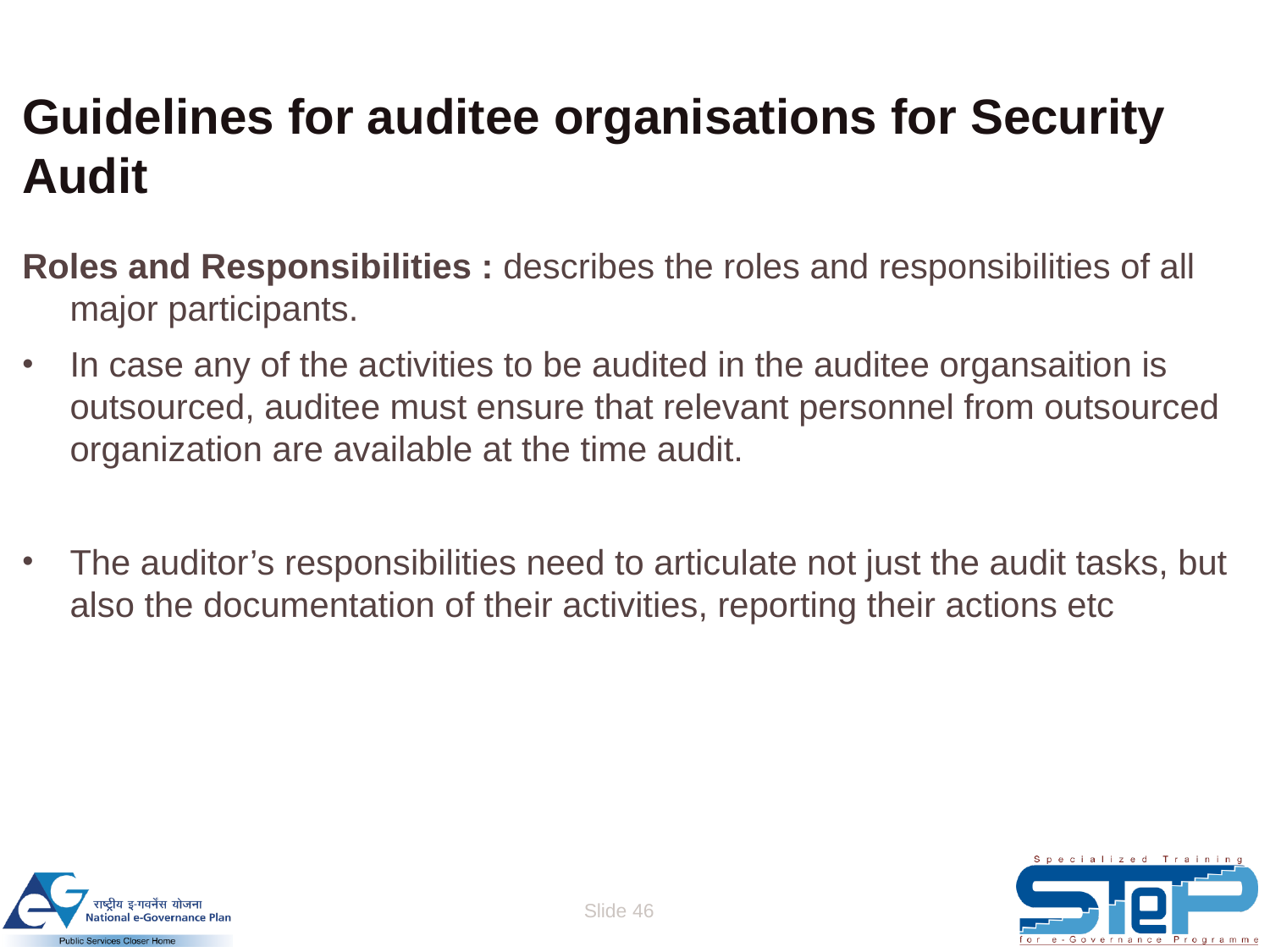

# Guidelines for auditee organisations for Security Audit
Roles and Responsibilities : describes the roles and responsibilities of all major participants.
In case any of the activities to be audited in the auditee organsaition is outsourced, auditee must ensure that relevant personnel from outsourced organization are available at the time audit.

The auditor’s responsibilities need to articulate not just the audit tasks, but also the documentation of their activities, reporting their actions etc